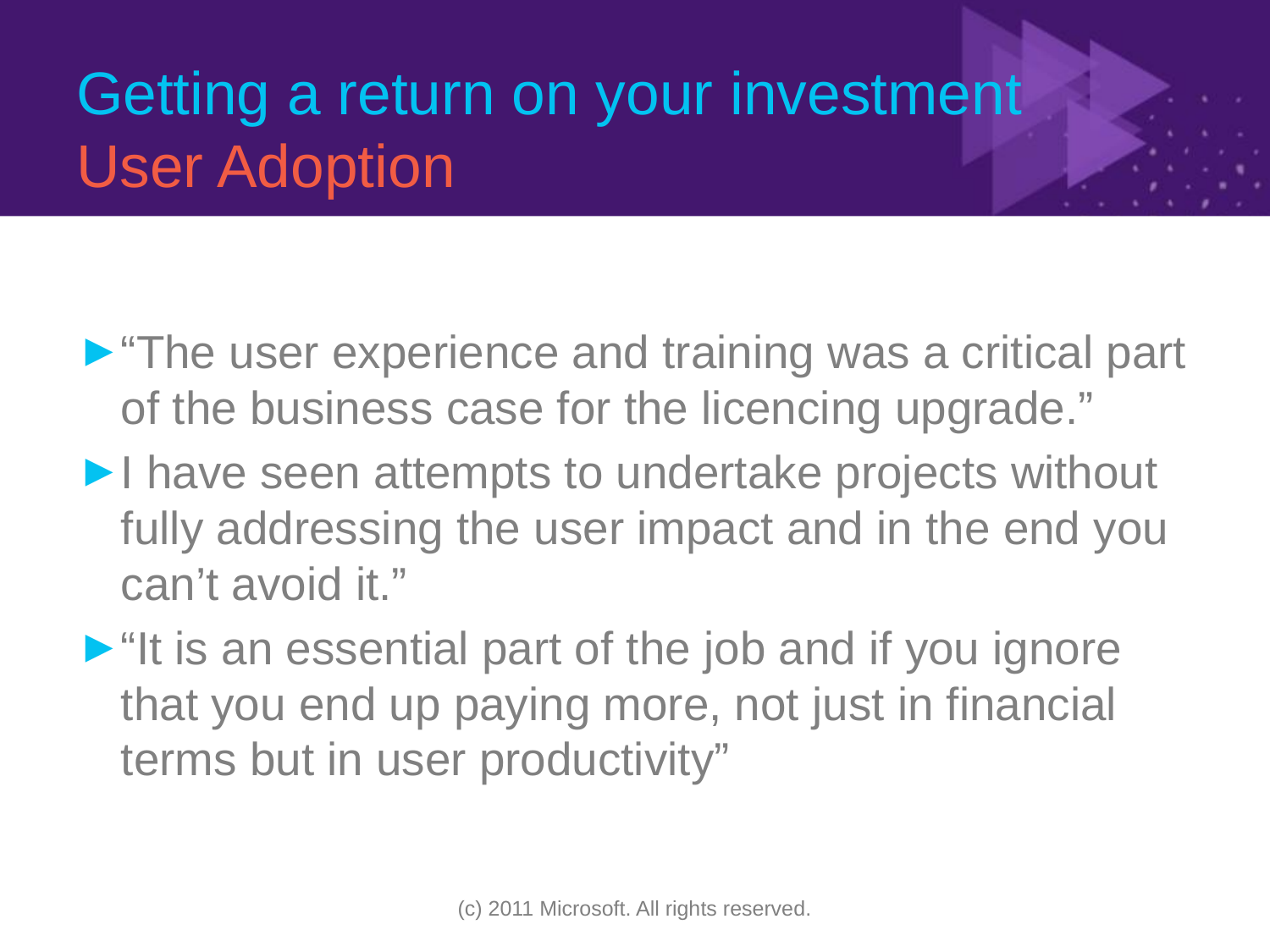

# Getting a return on your investment User Adoption
“The user experience and training was a critical part of the business case for the licencing upgrade.”
I have seen attempts to undertake projects without fully addressing the user impact and in the end you can’t avoid it.”
“It is an essential part of the job and if you ignore that you end up paying more, not just in financial terms but in user productivity”
(c) 2011 Microsoft. All rights reserved.